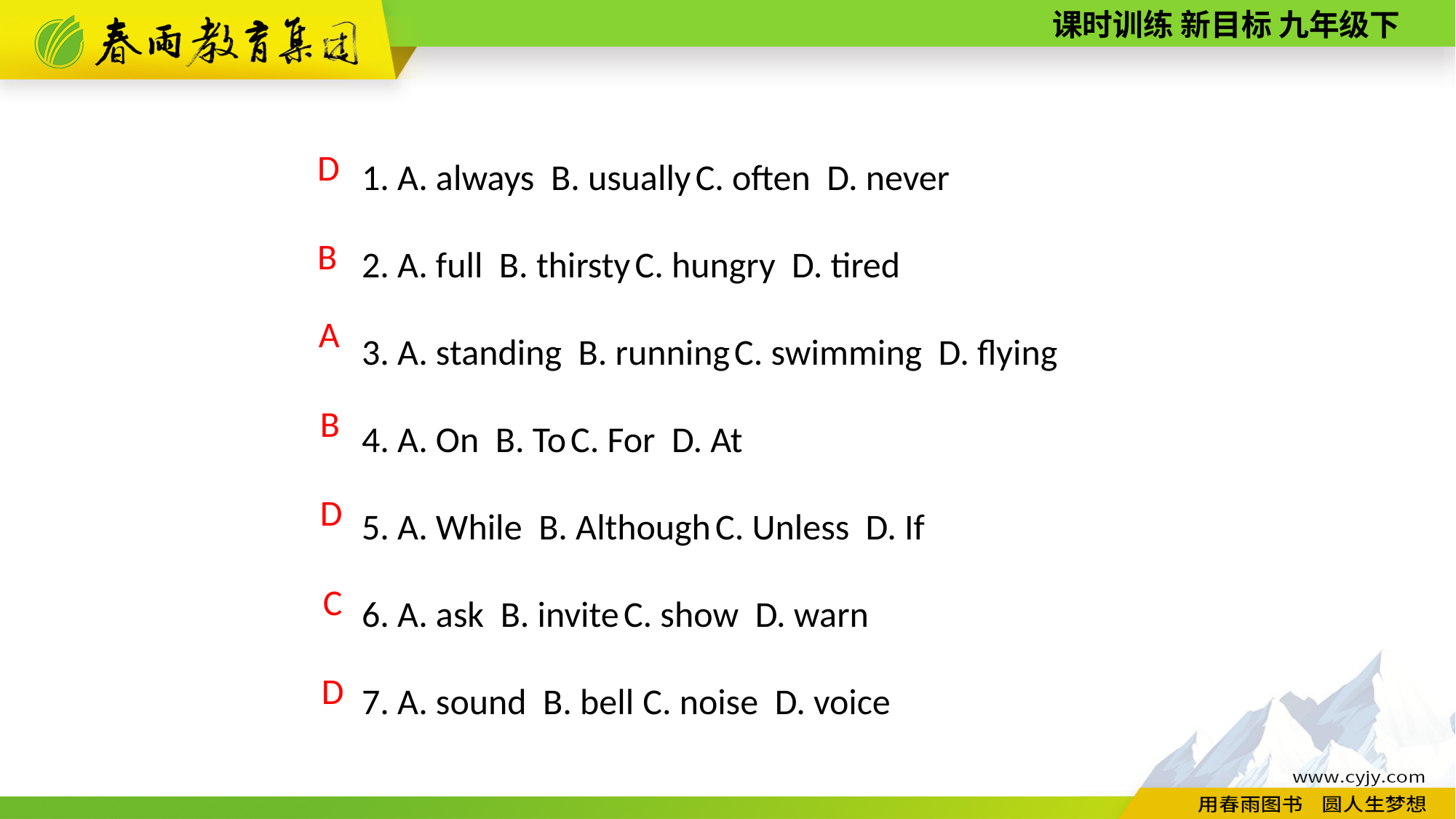

1. A. always  B. usually C. often  D. never
2. A. full  B. thirsty C. hungry  D. tired
3. A. standing  B. running C. swimming  D. flying
4. A. On  B. To C. For  D. At
5. A. While  B. Although C. Unless  D. If
6. A. ask  B. invite C. show  D. warn
7. A. sound  B. bell  C. noise  D. voice
D
B
A
B
D
C
D